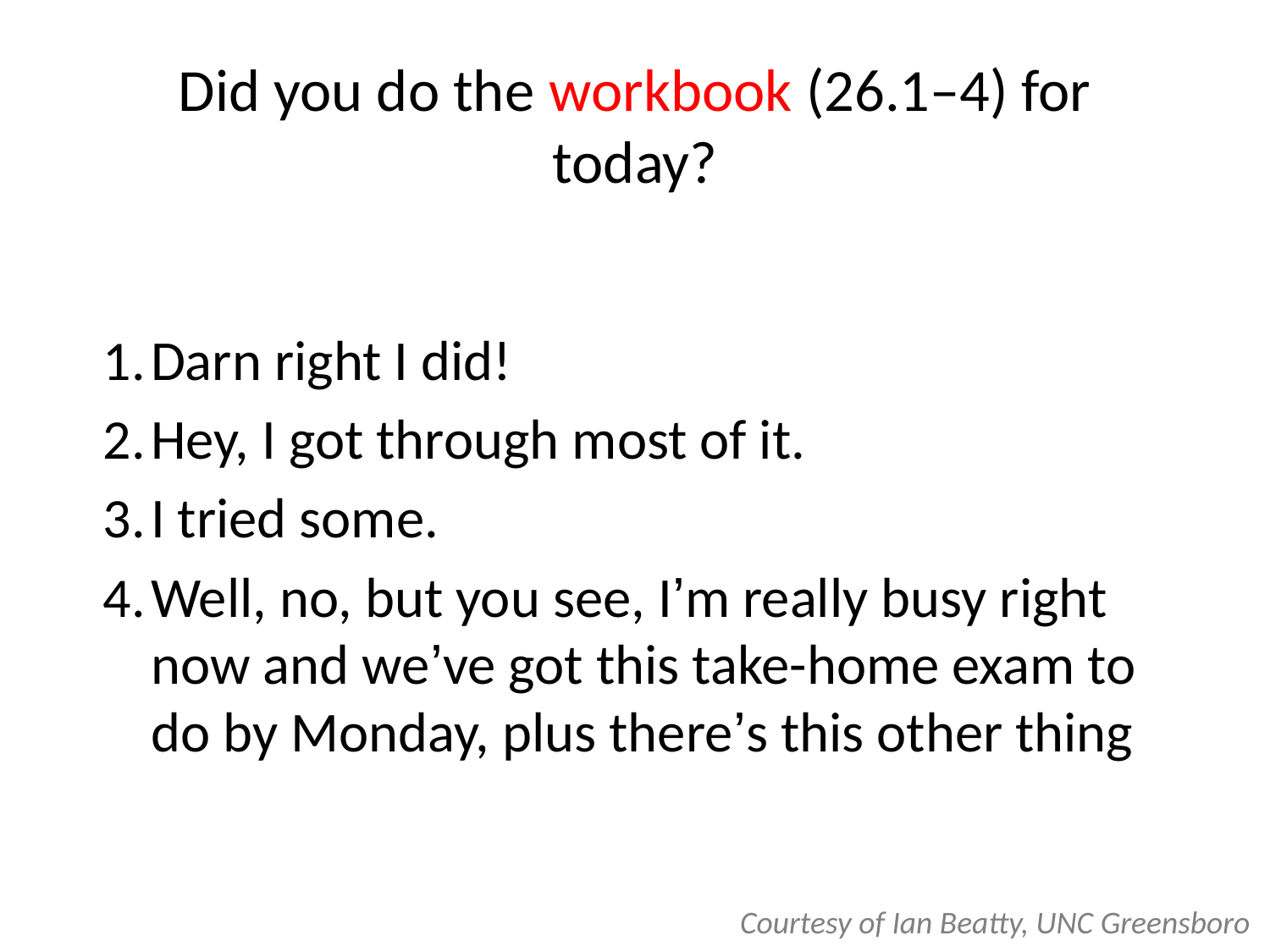

# Did you do the workbook (26.1–4) for today?
Darn right I did!
Hey, I got through most of it.
I tried some.
Well, no, but you see, I’m really busy right now and we’ve got this take-home exam to do by Monday, plus there’s this other thing
Courtesy of Ian Beatty, UNC Greensboro